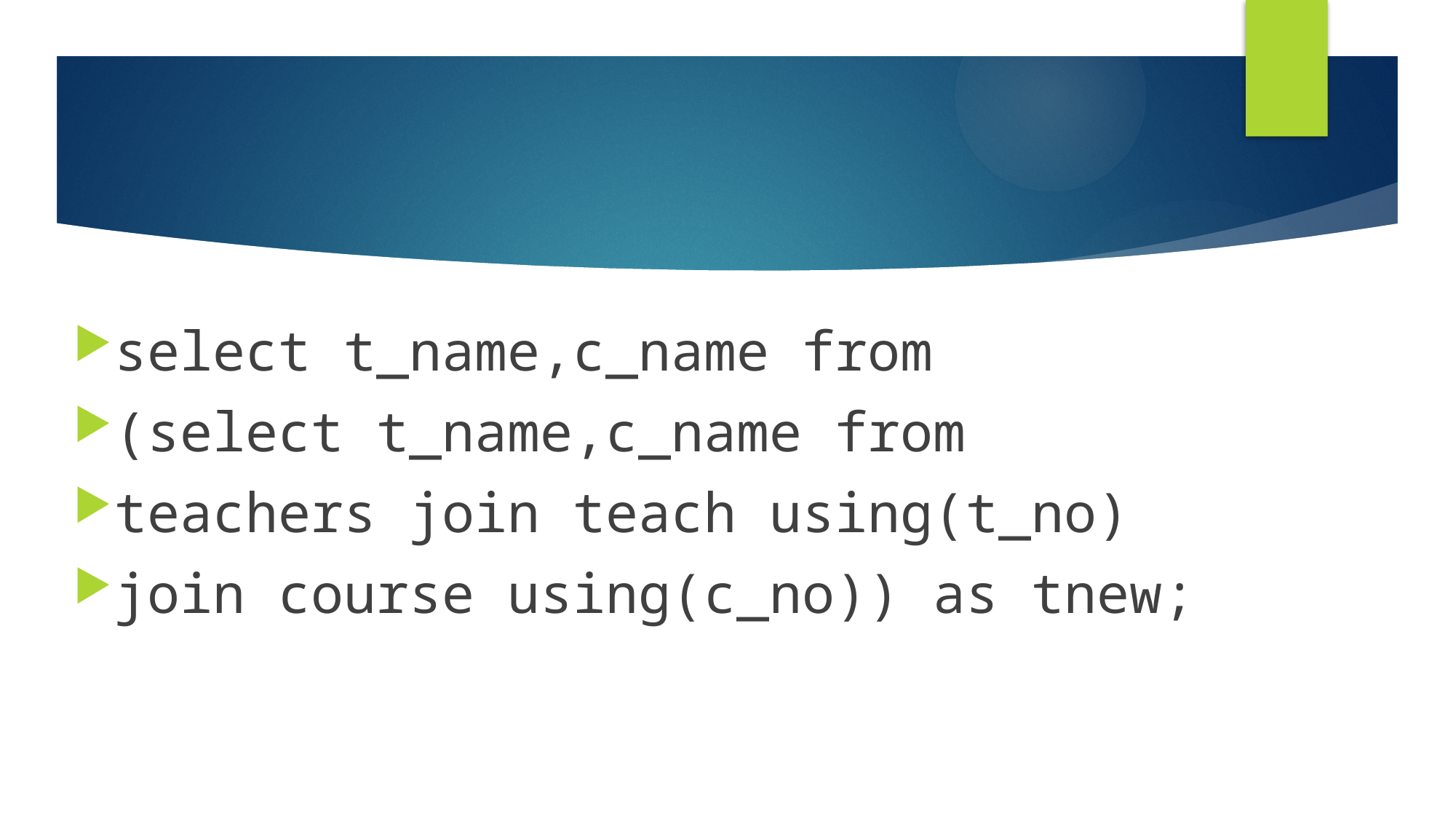

#
select t_name,c_name from
(select t_name,c_name from
teachers join teach using(t_no)
join course using(c_no)) as tnew;